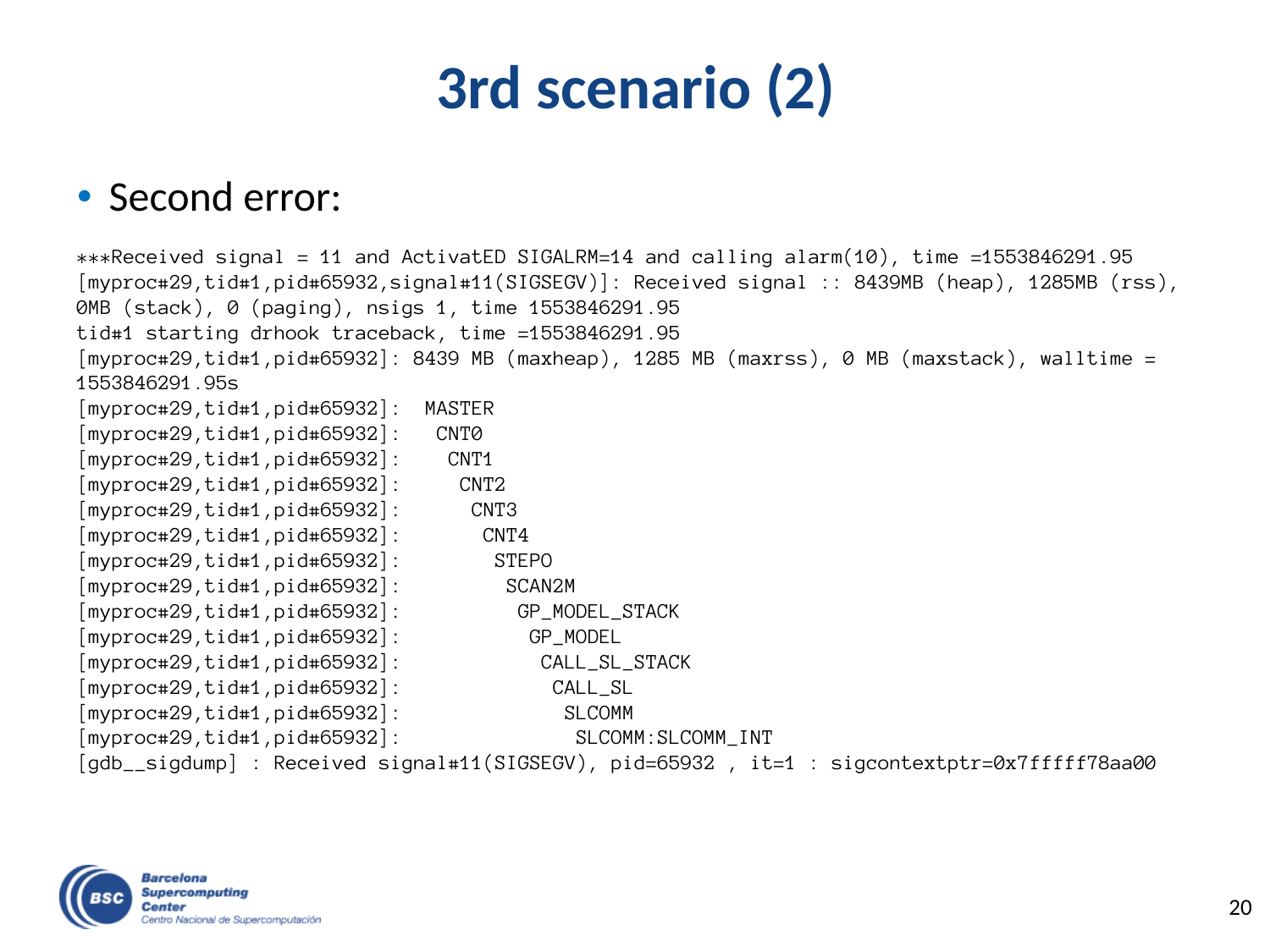

# 3rd scenario (2)
Second error:
***Received signal = 11 and ActivatED SIGALRM=14 and calling alarm(10), time =1553846291.95
[myproc#29,tid#1,pid#65932,signal#11(SIGSEGV)]: Received signal :: 8439MB (heap), 1285MB (rss), 0MB (stack), 0 (paging), nsigs 1, time 1553846291.95
tid#1 starting drhook traceback, time =1553846291.95
[myproc#29,tid#1,pid#65932]: 8439 MB (maxheap), 1285 MB (maxrss), 0 MB (maxstack), walltime = 1553846291.95s
[myproc#29,tid#1,pid#65932]:  MASTER
[myproc#29,tid#1,pid#65932]:   CNT0
[myproc#29,tid#1,pid#65932]:    CNT1
[myproc#29,tid#1,pid#65932]:     CNT2
[myproc#29,tid#1,pid#65932]:      CNT3
[myproc#29,tid#1,pid#65932]:       CNT4
[myproc#29,tid#1,pid#65932]:        STEPO
[myproc#29,tid#1,pid#65932]:         SCAN2M
[myproc#29,tid#1,pid#65932]:          GP_MODEL_STACK
[myproc#29,tid#1,pid#65932]:           GP_MODEL
[myproc#29,tid#1,pid#65932]:            CALL_SL_STACK
[myproc#29,tid#1,pid#65932]:             CALL_SL
[myproc#29,tid#1,pid#65932]:              SLCOMM
[myproc#29,tid#1,pid#65932]:               SLCOMM:SLCOMM_INT
[gdb__sigdump] : Received signal#11(SIGSEGV), pid=65932 , it=1 : sigcontextptr=0x7fffff78aa00
20